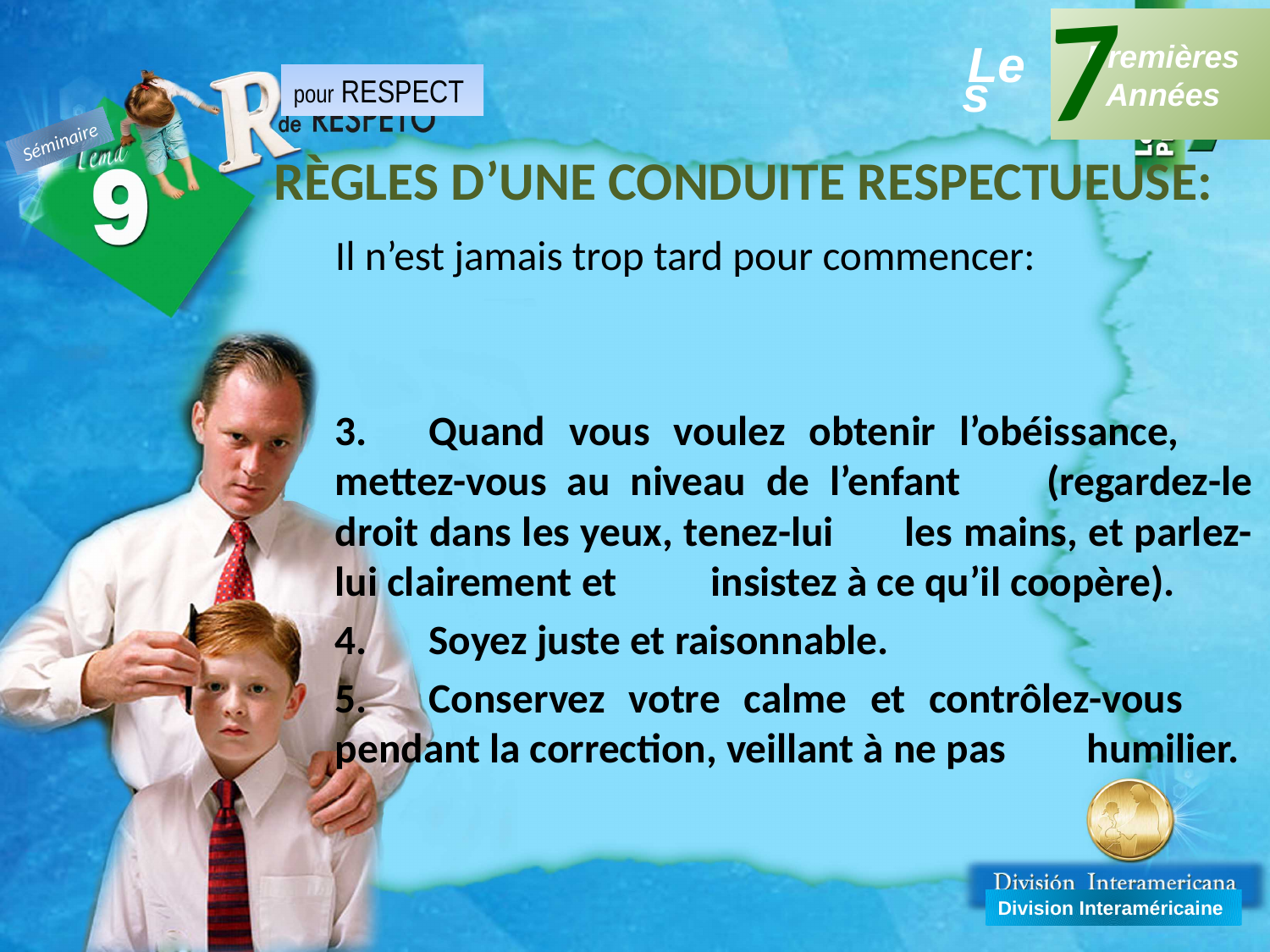

# RÈGLES D’UNE CONDUITE RESPECTUEUSE:
Il n’est jamais trop tard pour commencer:

3.	Quand vous voulez obtenir l’obéissance, 	mettez-vous au niveau de l’enfant 	(regardez-le droit dans les yeux, tenez-lui 	les mains, et parlez-lui clairement et 	insistez à ce qu’il coopère).
4. 	Soyez juste et raisonnable.
5.	Conservez votre calme et contrôlez-vous 	pendant la correction, veillant à ne pas 	humilier.